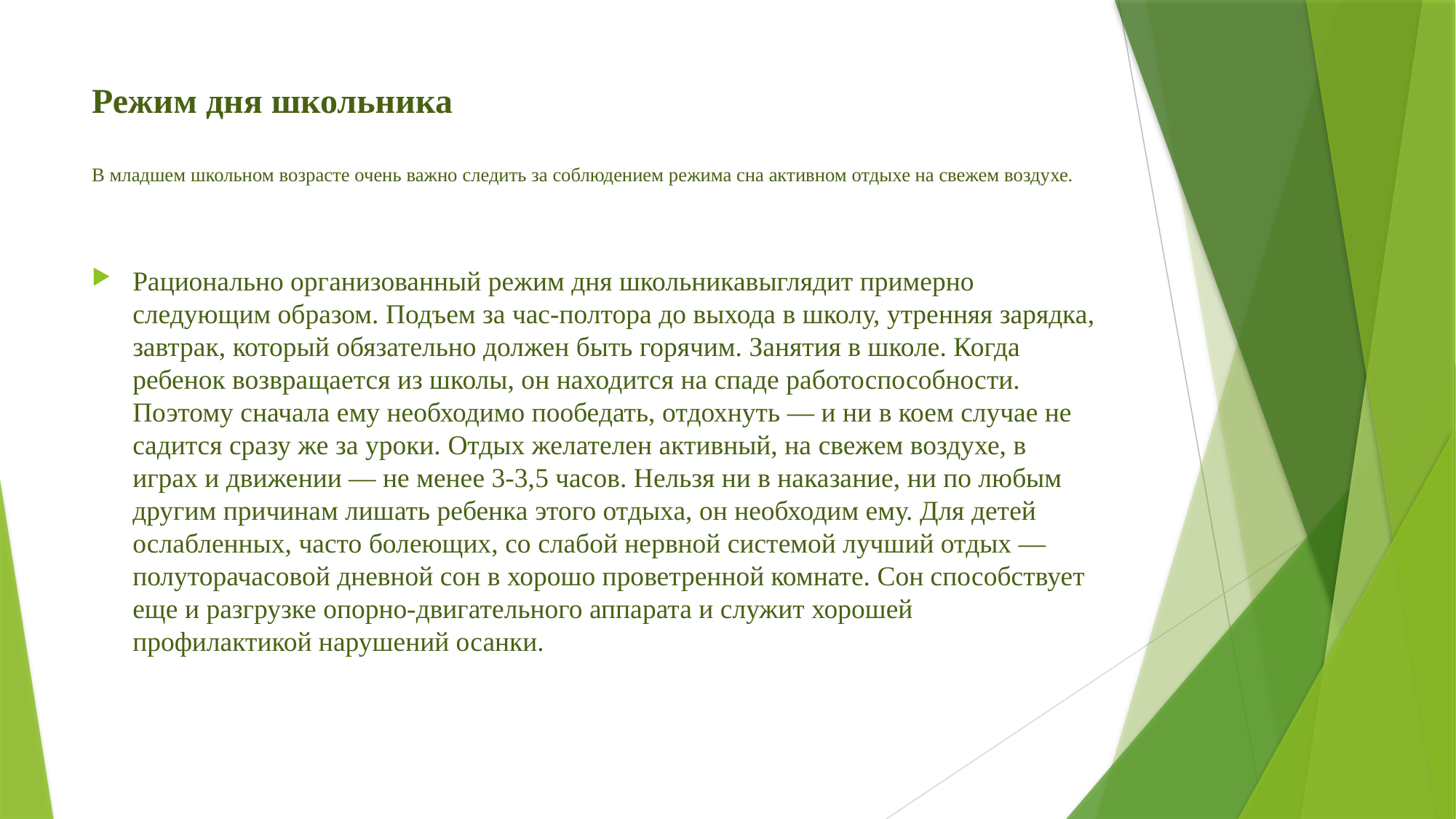

# Режим дня школьника В младшем школьном возрасте очень важно следить за соблюдением режима сна активном отдыхе на свежем воздухе.
Рационально организованный режим дня школьникавыглядит примерно следующим образом. Подъем за час-полтора до выхода в школу, утренняя зарядка, завтрак, который обязательно должен быть горячим. Занятия в школе. Когда ребенок возвращается из школы, он находится на спаде работоспособности. Поэтому сначала ему необходимо пообедать, отдохнуть — и ни в коем случае не садится сразу же за уроки. Отдых желателен активный, на свежем воздухе, в играх и движении — не менее 3-3,5 часов. Нельзя ни в наказание, ни по любым другим причинам лишать ребенка этого отдыха, он необходим ему. Для детей ослабленных, часто болеющих, со слабой нервной системой лучший отдых — полуторачасовой дневной сон в хорошо проветренной комнате. Сон способствует еще и разгрузке опорно-двигательного аппарата и служит хорошей профилактикой нарушений осанки.